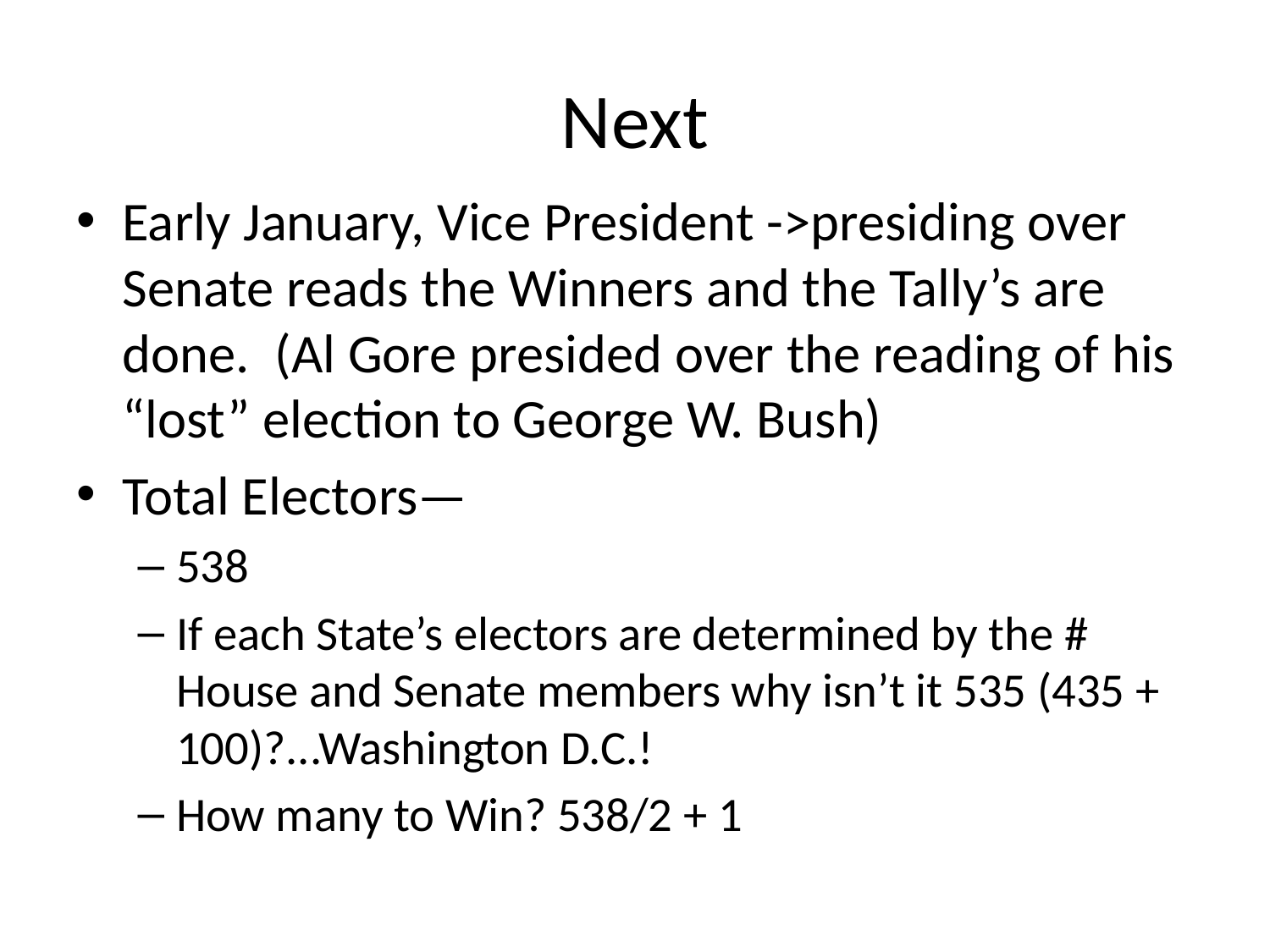

# Next
Early January, Vice President ->presiding over Senate reads the Winners and the Tally’s are done.  (Al Gore presided over the reading of his “lost” election to George W. Bush)
Total Electors—
538
If each State’s electors are determined by the # House and Senate members why isn’t it 535 (435 + 100)?...Washington D.C.!
How many to Win? 538/2 + 1